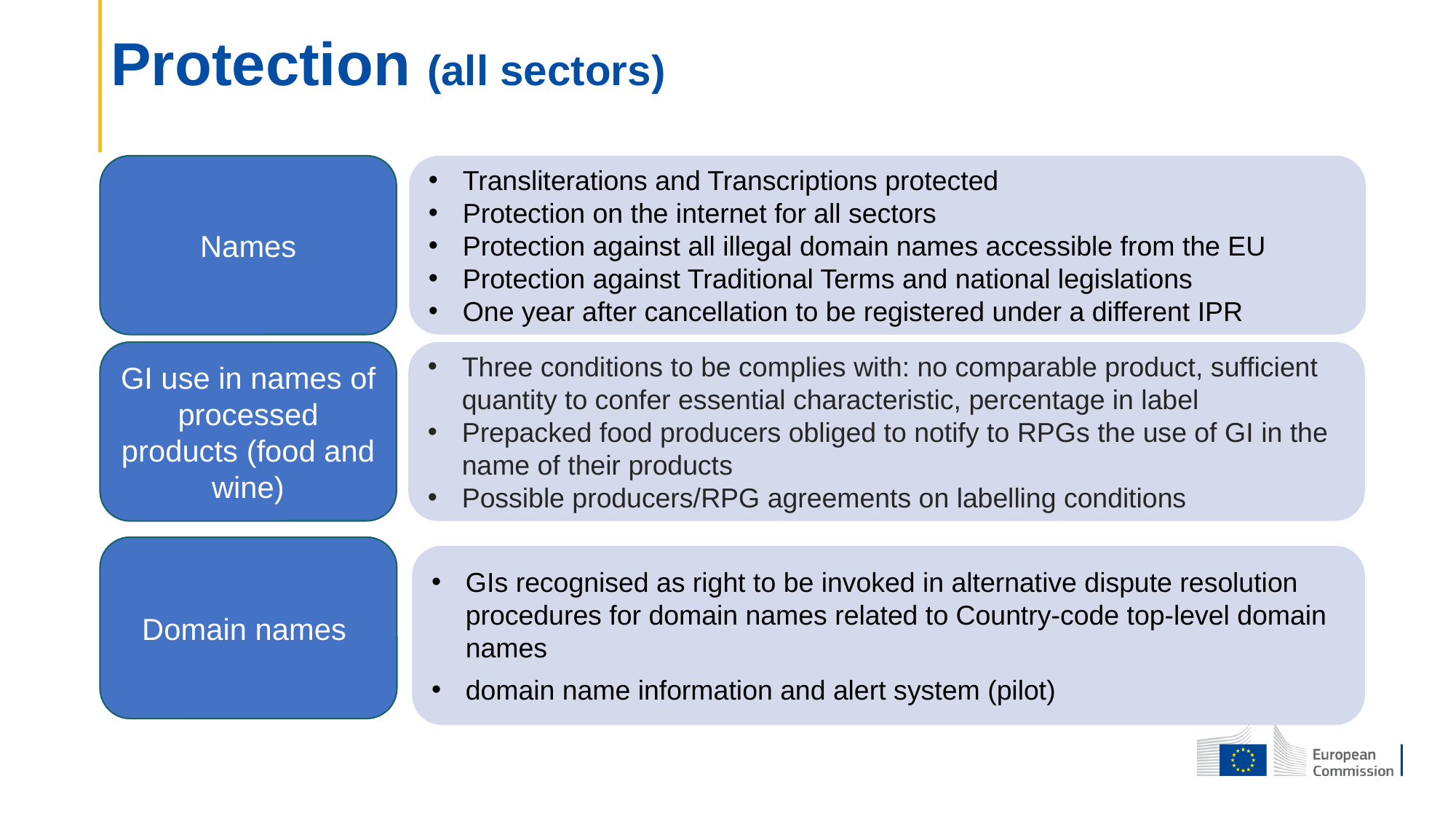

Protection (all sectors)
Names
Transliterations and Transcriptions protected
Protection on the internet for all sectors
Protection against all illegal domain names accessible from the EU
Protection against Traditional Terms and national legislations
One year after cancellation to be registered under a different IPR

GI use in names of processed products (food and wine)
Three conditions to be complies with: no comparable product, sufficient quantity to confer essential characteristic, percentage in label
Prepacked food producers obliged to notify to RPGs the use of GI in the name of their products
Possible producers/RPG agreements on labelling conditions
Domain names
GIs recognised as right to be invoked in alternative dispute resolution procedures for domain names related to Country-code top-level domain names
domain name information and alert system (pilot)